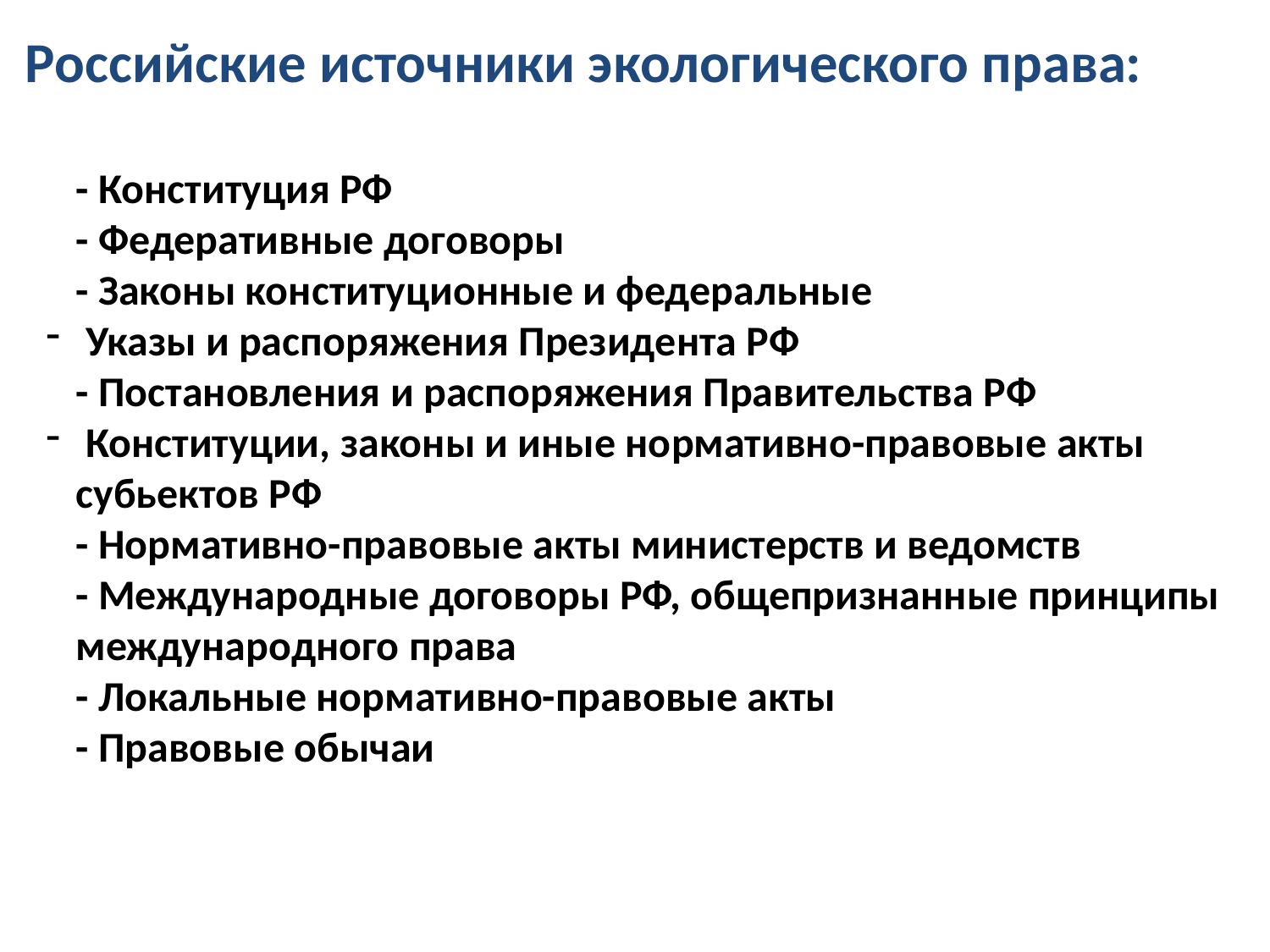

Российские источники экологического права:

- Конституция РФ
- Федеративные договоры
- Законы конституционные и федеральные
 Указы и распоряжения Президента РФ
- Постановления и распоряжения Правительства РФ
 Конституции, законы и иные нормативно-правовые акты субьектов РФ
- Нормативно-правовые акты министерств и ведомств
- Международные договоры РФ, общепризнанные принципы международного права
- Локальные нормативно-правовые акты
- Правовые обычаи